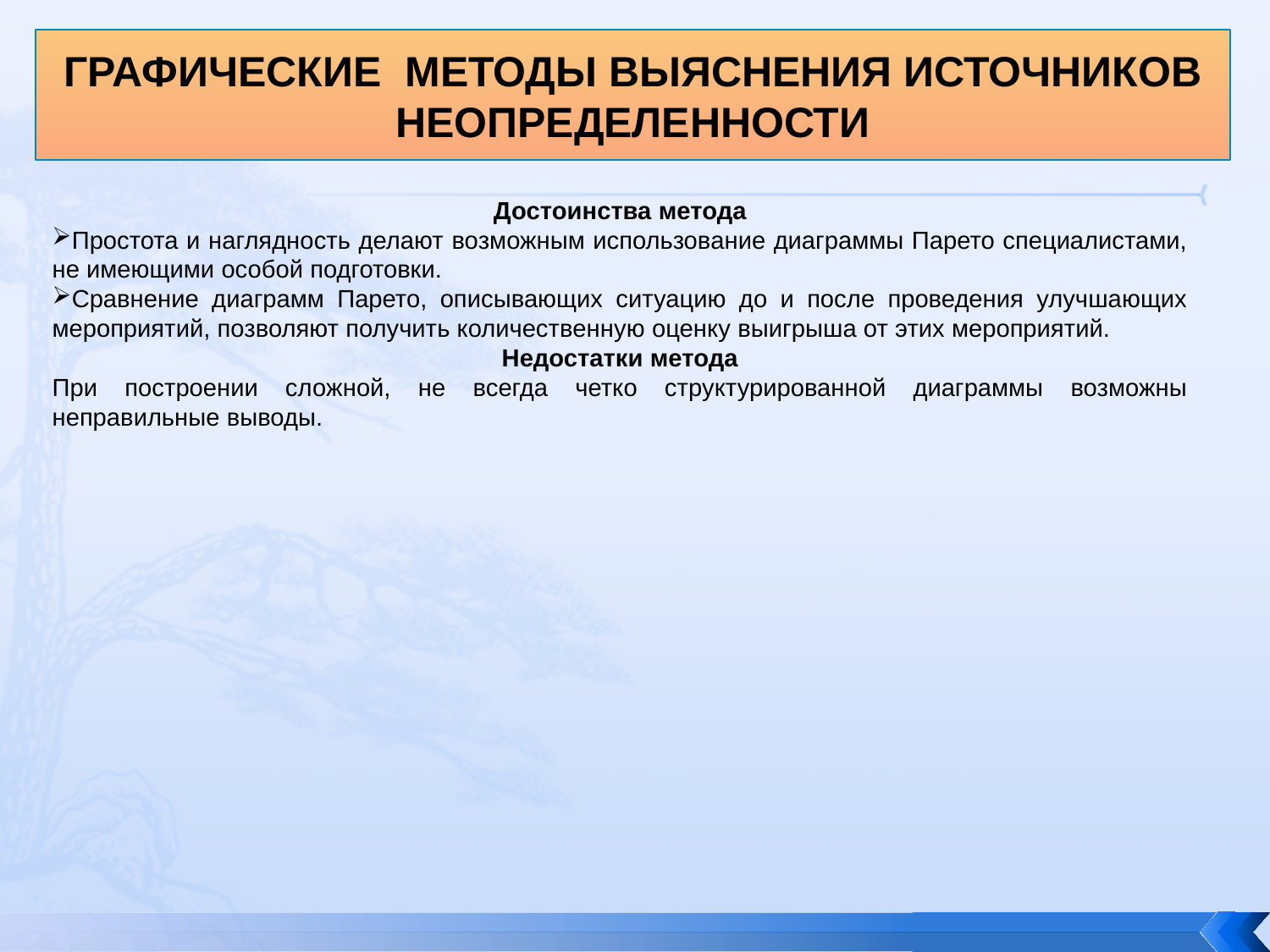

Графические  методы выяснения источников неопределенности
Достоинства метода
Простота и наглядность делают возможным использование диаграммы Парето специалистами, не имеющими особой подготовки.
Сравнение диаграмм Парето, описывающих ситуацию до и после проведения улучшающих мероприятий, позволяют получить количественную оценку выигрыша от этих мероприятий.
Недостатки метода
При построении сложной, не всегда четко структурированной диаграммы возможны неправильные выводы.